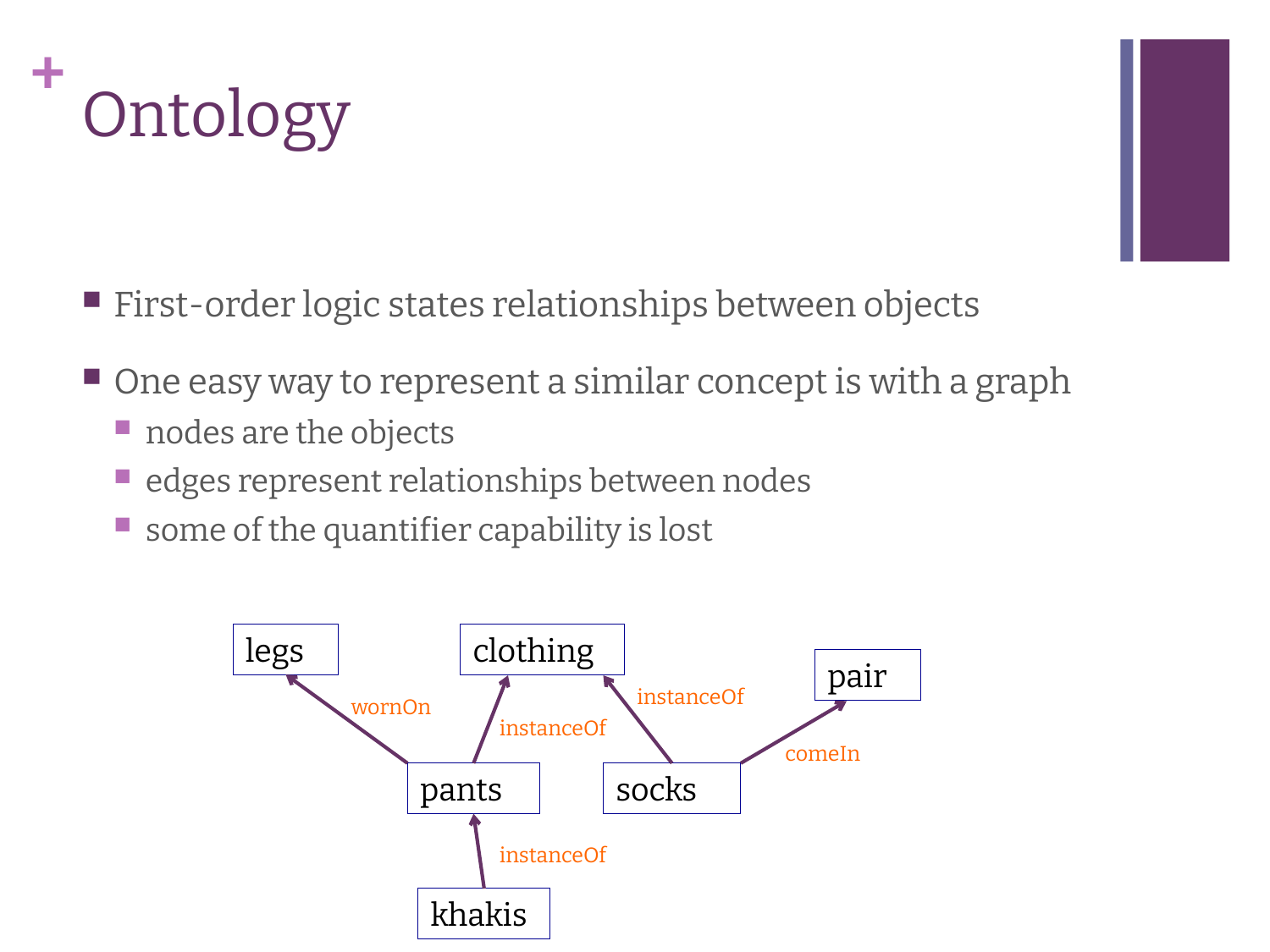

# Ontology
First-order logic states relationships between objects
One easy way to represent a similar concept is with a graph
nodes are the objects
edges represent relationships between nodes
some of the quantifier capability is lost

legs
clothing
pair
instanceOf
wornOn
instanceOf
comeIn
pants
socks
instanceOf
khakis